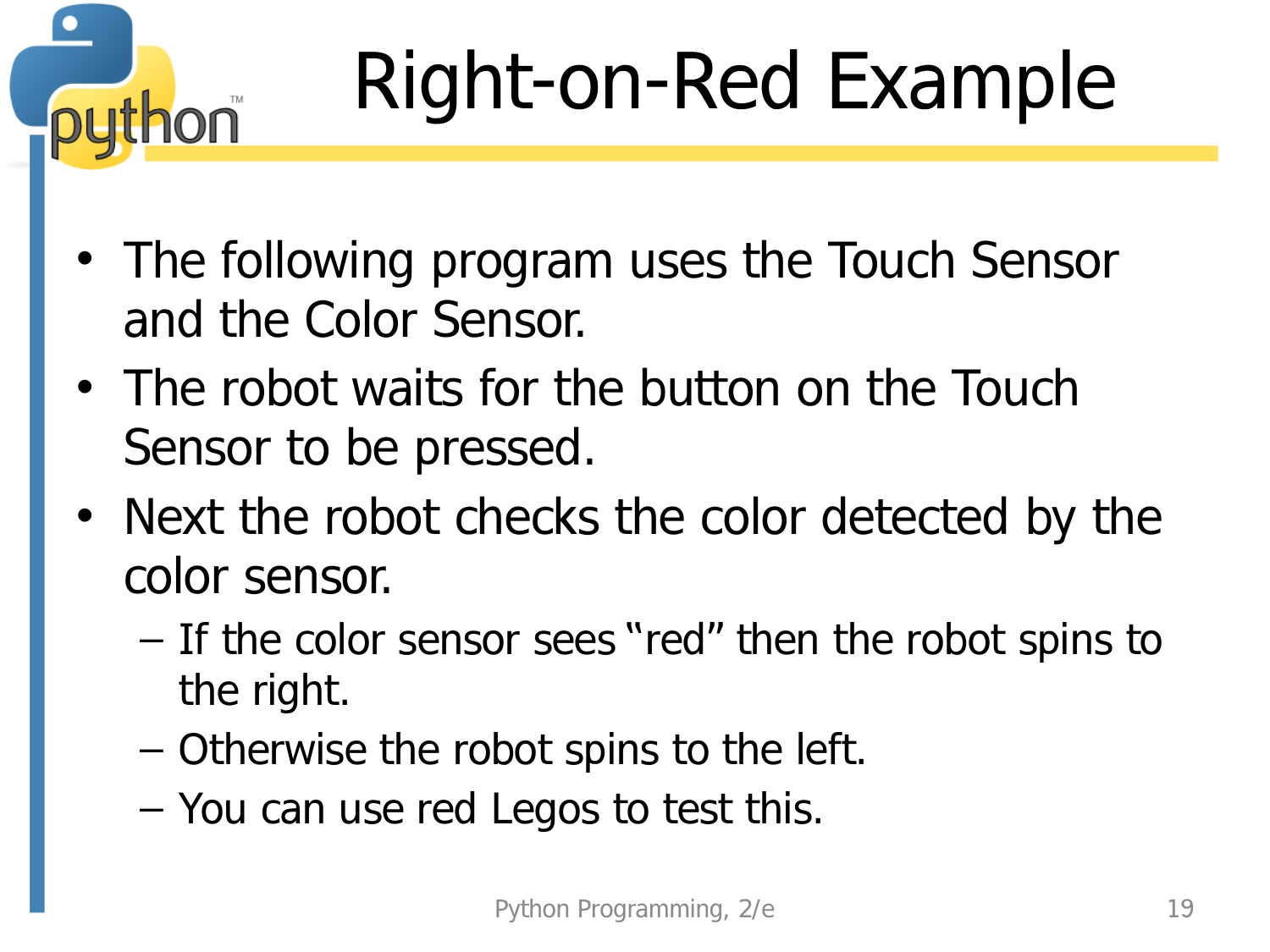

# Right-on-Red Example
The following program uses the Touch Sensor and the Color Sensor.
The robot waits for the button on the Touch Sensor to be pressed.
Next the robot checks the color detected by the color sensor.
If the color sensor sees “red” then the robot spins to the right.
Otherwise the robot spins to the left.
You can use red Legos to test this.
Python Programming, 2/e
19